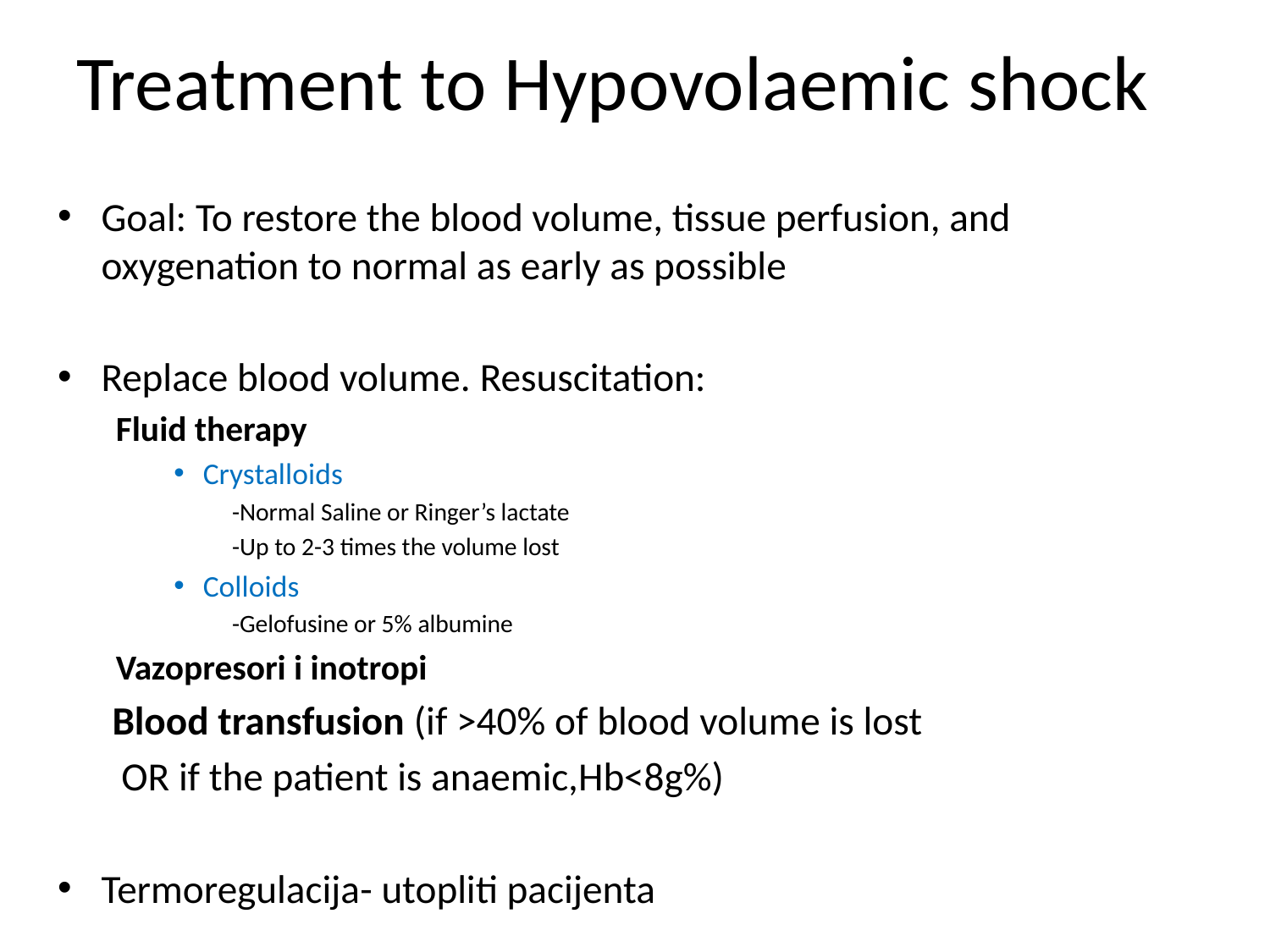

# Treatment to Hypovolaemic shock

Goal: To restore the blood volume, tissue perfusion, and oxygenation to normal as early as possible

Replace blood volume. Resuscitation:
Fluid therapy
Crystalloids
-Normal Saline or Ringer’s lactate
-Up to 2-3 times the volume lost
Colloids
-Gelofusine or 5% albumine
Vazopresori i inotropi
      Blood transfusion (if >40% of blood volume is lost
       OR if the patient is anaemic,Hb<8g%)

Termoregulacija- utopliti pacijenta